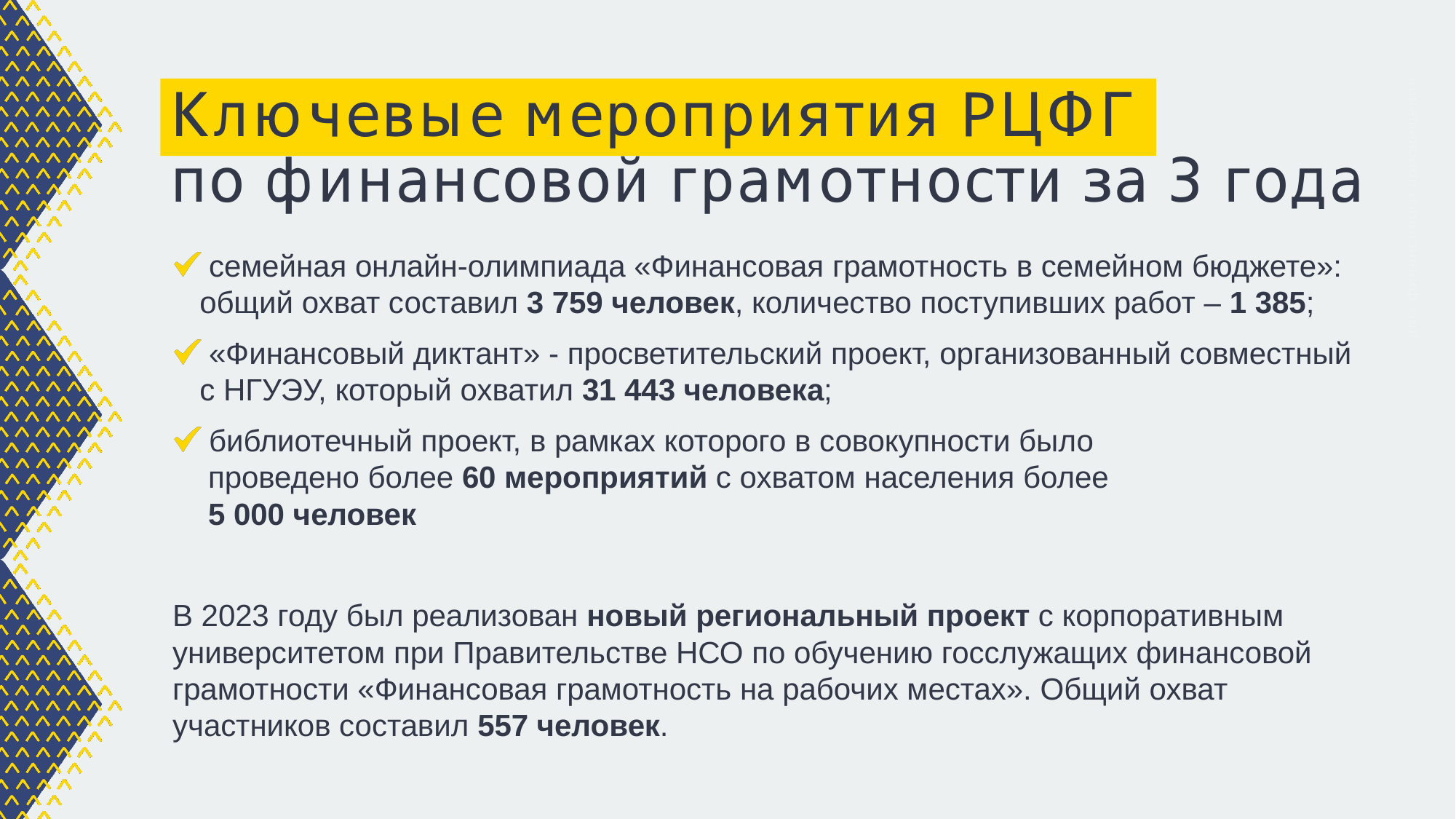

# Ключевые мероприятия РЦФГ по финансовой грамотности за 3 года
 семейная онлайн-олимпиада «Финансовая грамотность в семейном бюджете»: общий охват составил 3 759 человек, количество поступивших работ – 1 385;
 «Финансовый диктант» - просветительский проект, организованный совместный с НГУЭУ, который охватил 31 443 человека;
 библиотечный проект, в рамках которого в совокупности было
 проведено более 60 мероприятий с охватом населения более
 5 000 человек

В 2023 году был реализован новый региональный проект с корпоративным университетом при Правительстве НСО по обучению госслужащих финансовой грамотности «Финансовая грамотность на рабочих местах». Общий охват участников составил 557 человек.
дом финансового просвещения